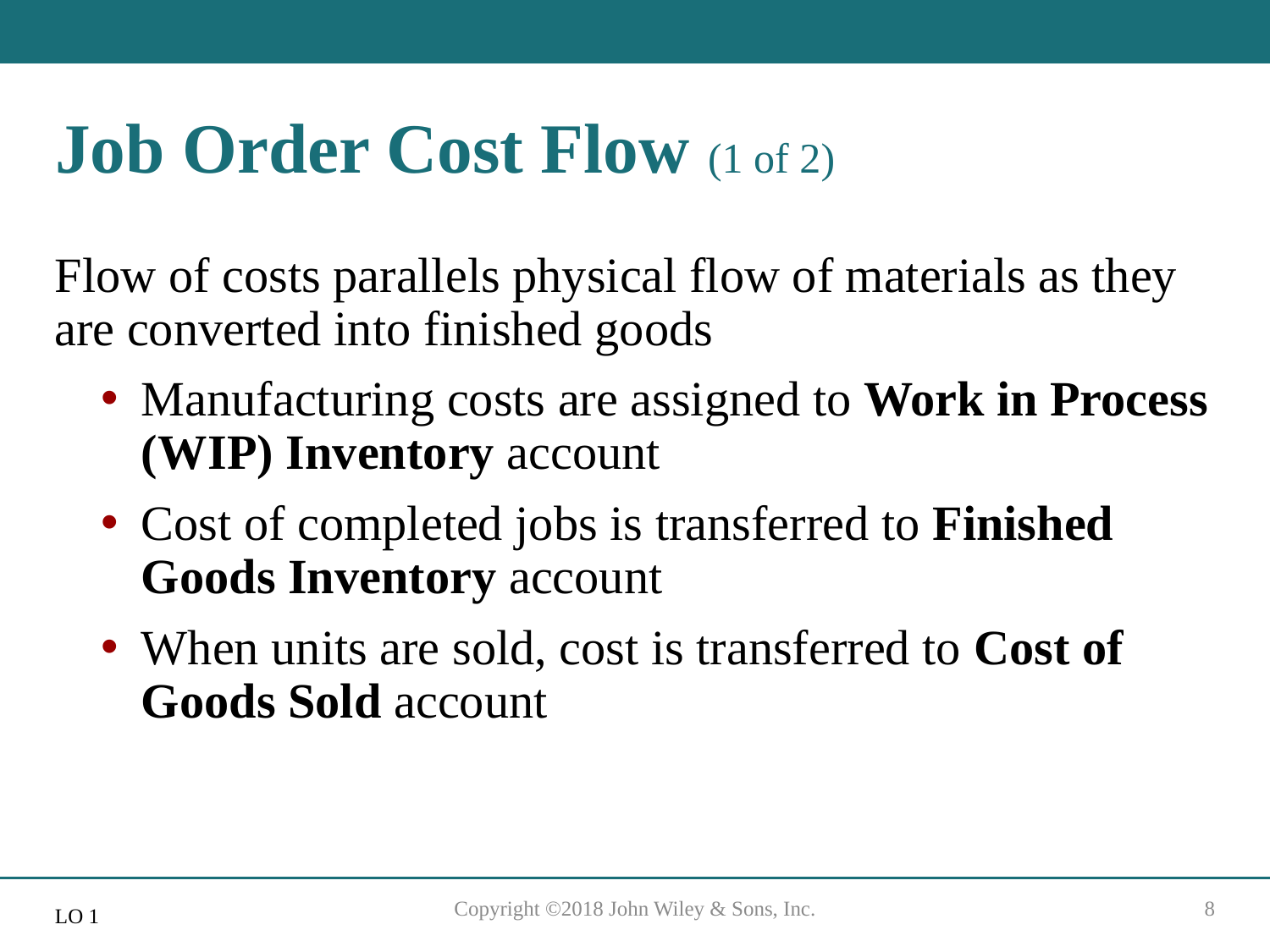

# Job Order Cost Flow (1 of 2)
Flow of costs parallels physical flow of materials as they are converted into finished goods
Manufacturing costs are assigned to Work in Process (W I P) Inventory account
Cost of completed jobs is transferred to Finished Goods Inventory account
When units are sold, cost is transferred to Cost of Goods Sold account
Copyright ©2018 John Wiley & Sons, Inc.
8
L O 1